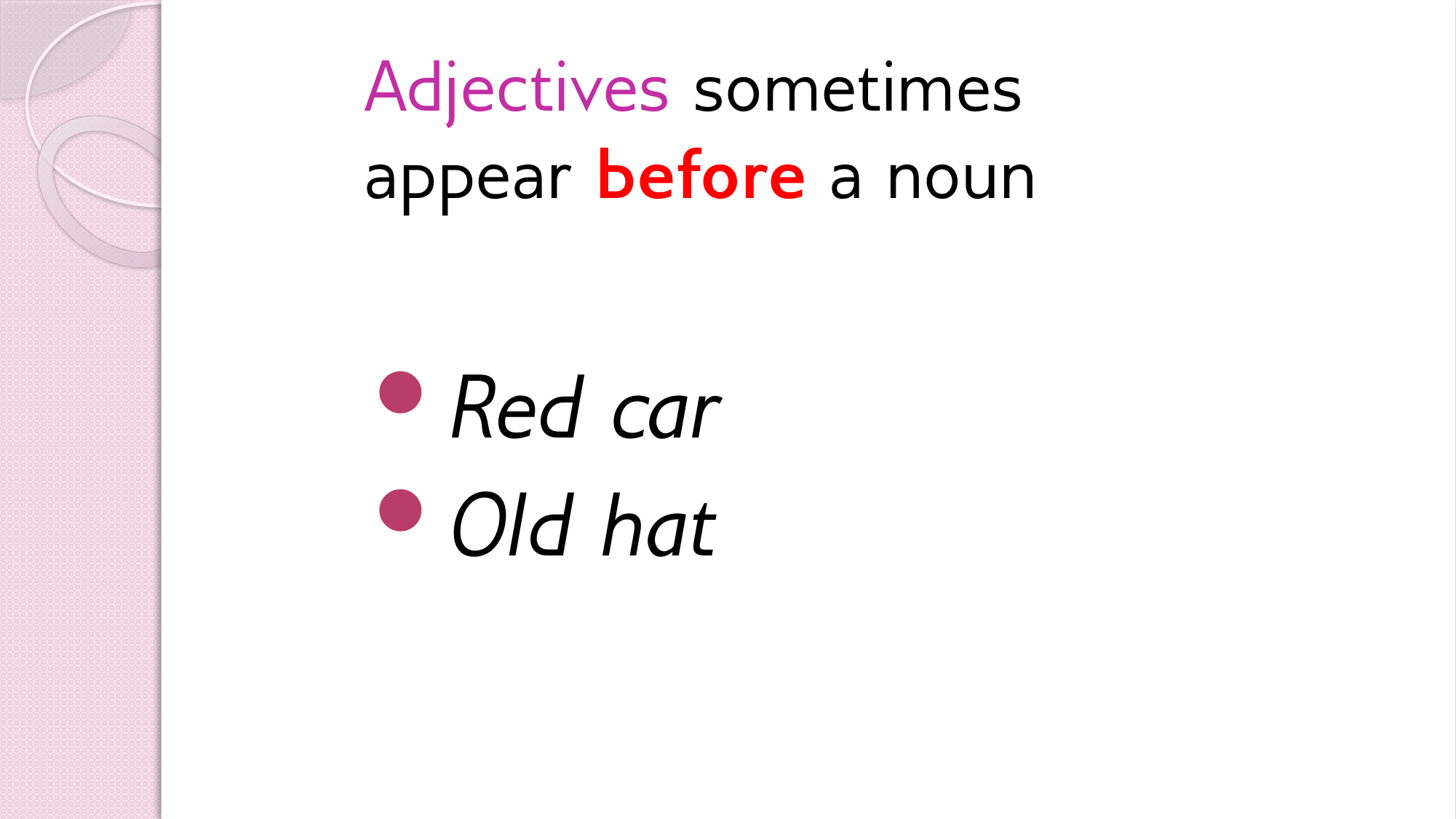

# Adjectives sometimes appear before a noun
Red car
Old hat